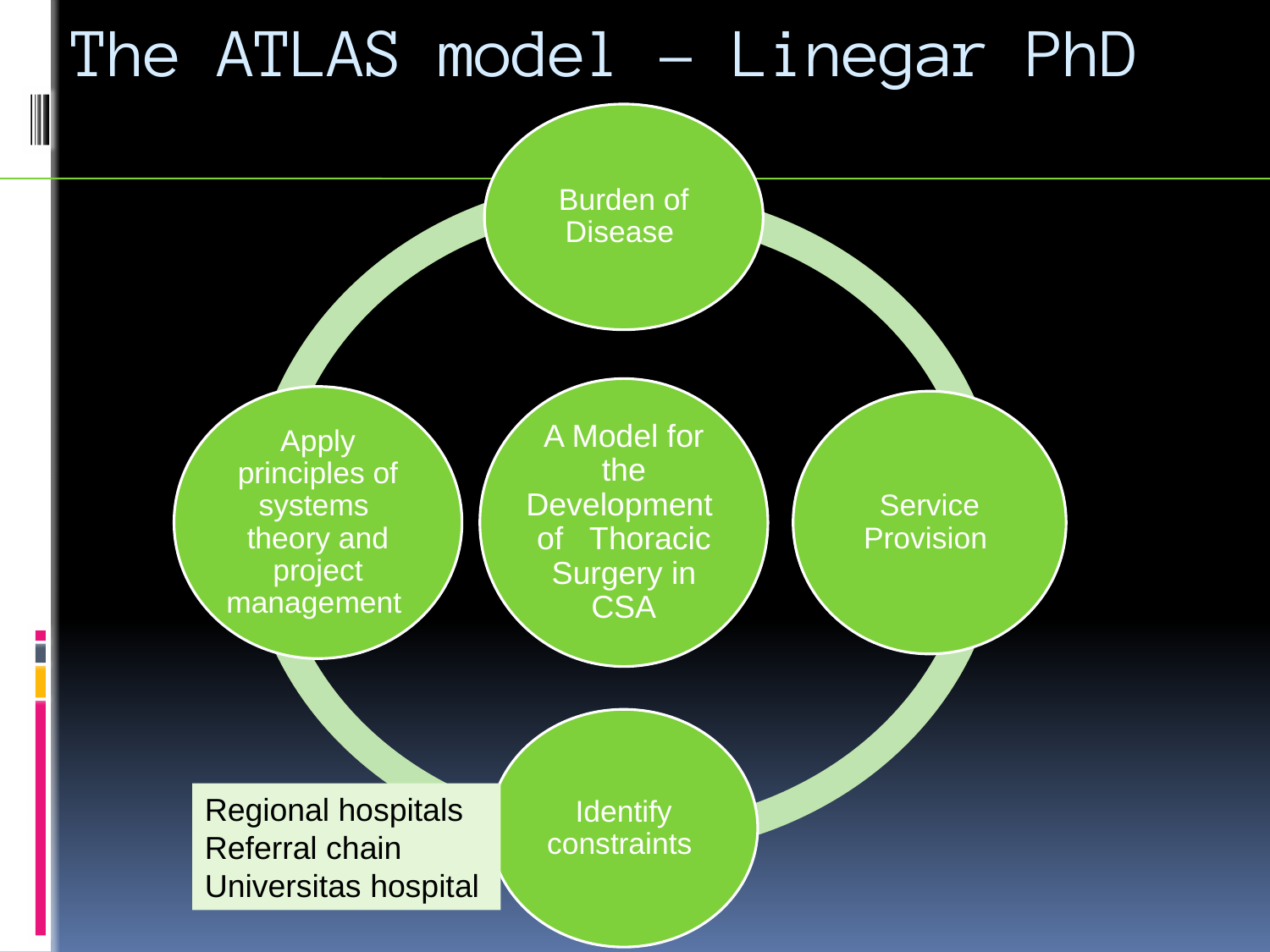

# The ATLAS model – Linegar PhD
A Model for the Development  of   Thoracic Surgery in CSA
Burden of Disease
Service Provision
Identify constraints
Apply principles of systems  theory and project management

Regional hospitals
Referral chain
Universitas hospital